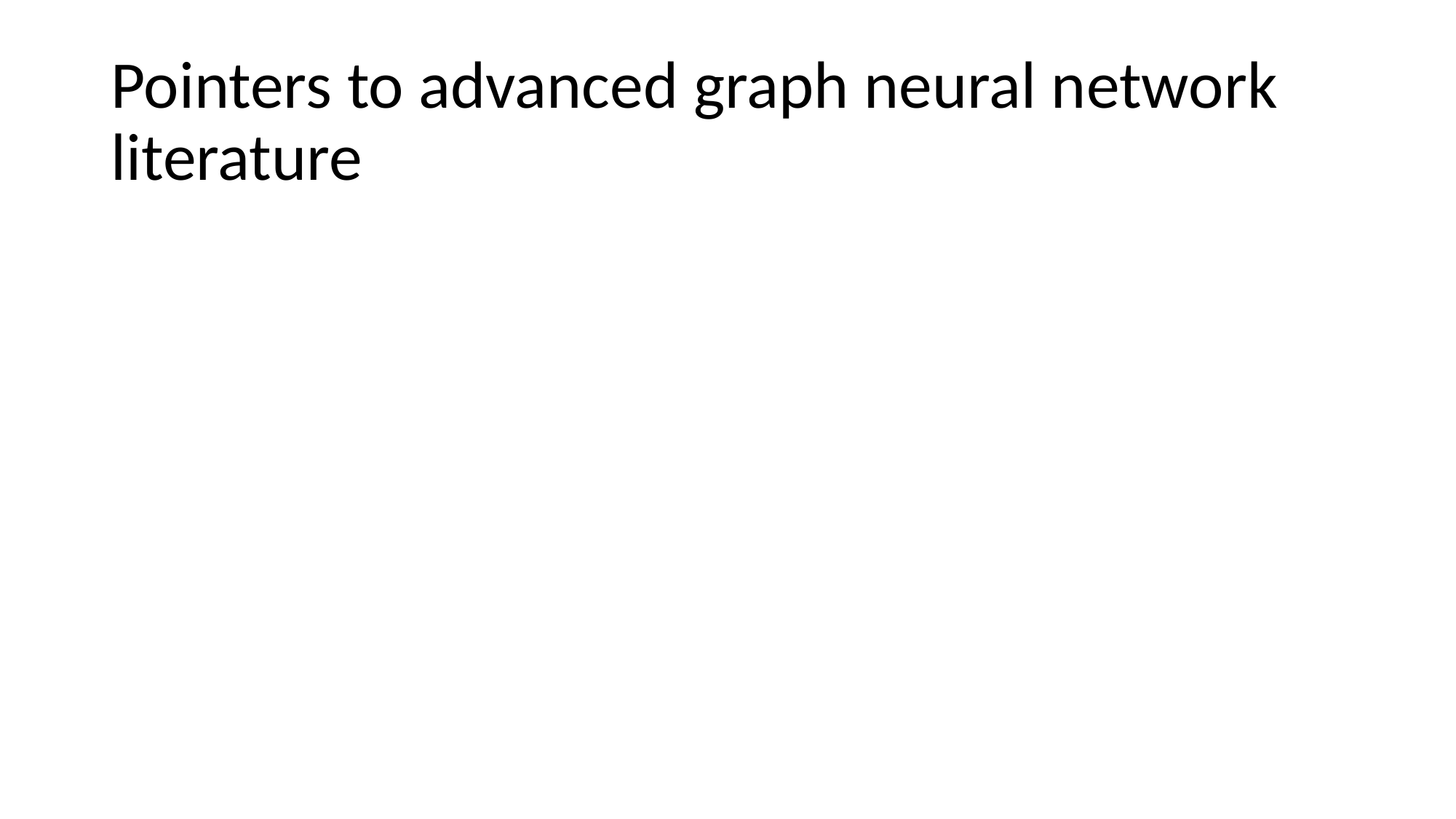

# Pointers to advanced graph neural network literature